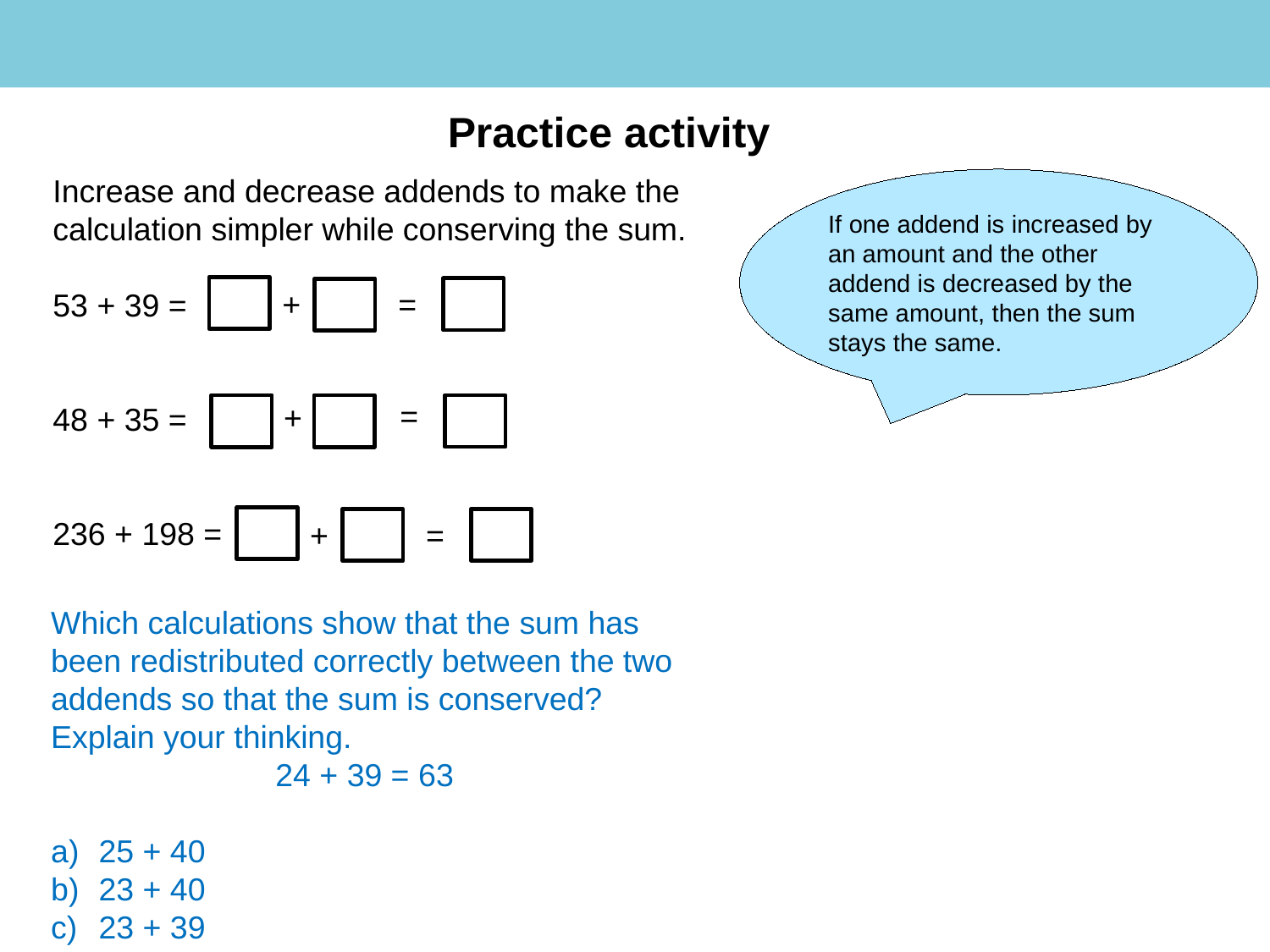

Practice activity
Increase and decrease addends to make the calculation simpler while conserving the sum.

53 + 39 =

48 + 35 =

236 + 198 =
If one addend is increased by an amount and the other addend is decreased by the same amount, then the sum stays the same.

+

=
=
+

+

=
Which calculations show that the sum has been redistributed correctly between the two addends so that the sum is conserved? Explain your thinking.
24 + 39 = 63

25 + 40
23 + 40
23 + 39